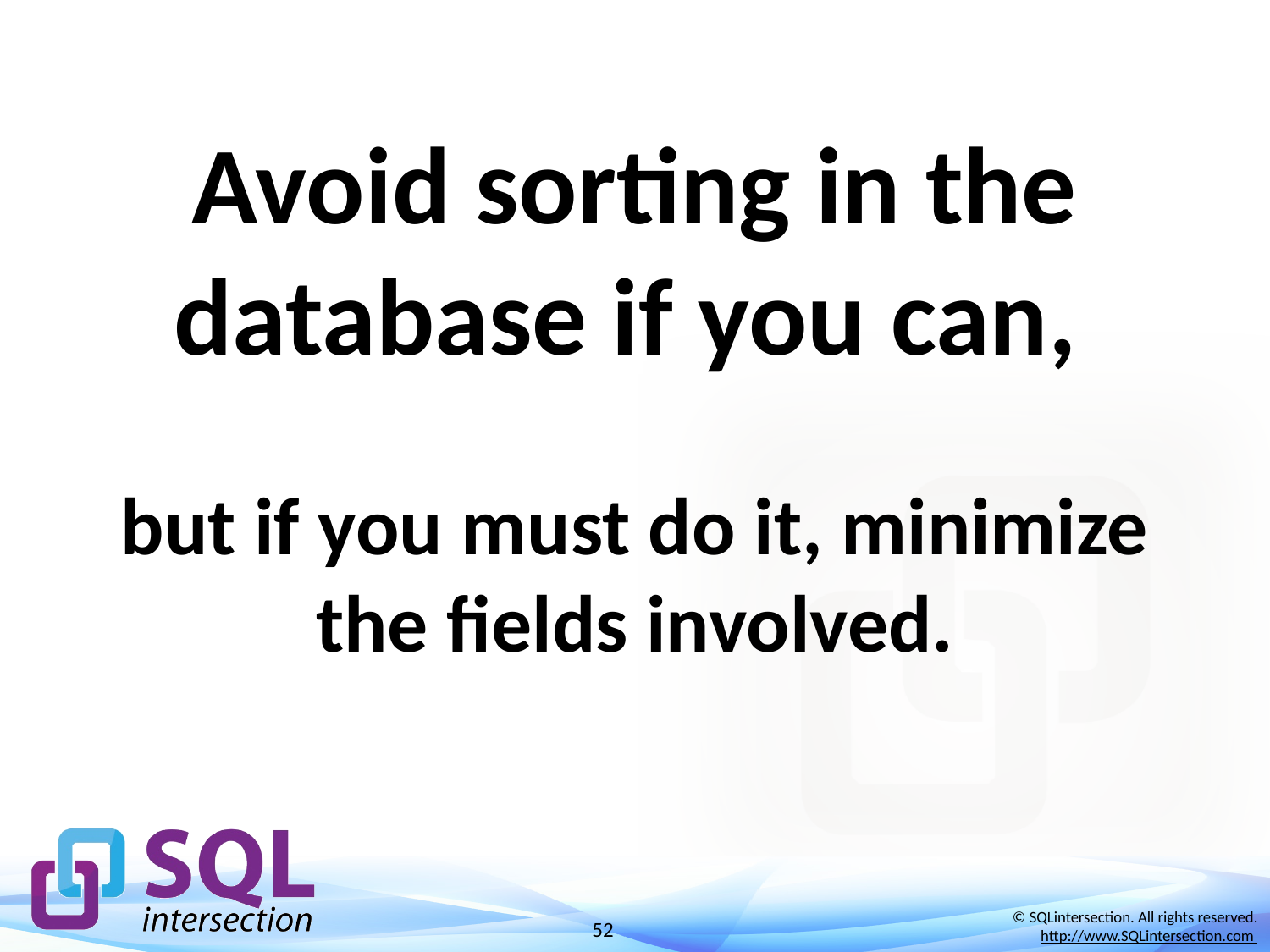

# Avoid sorting in the database if you can, but if you must do it, minimize the fields involved.